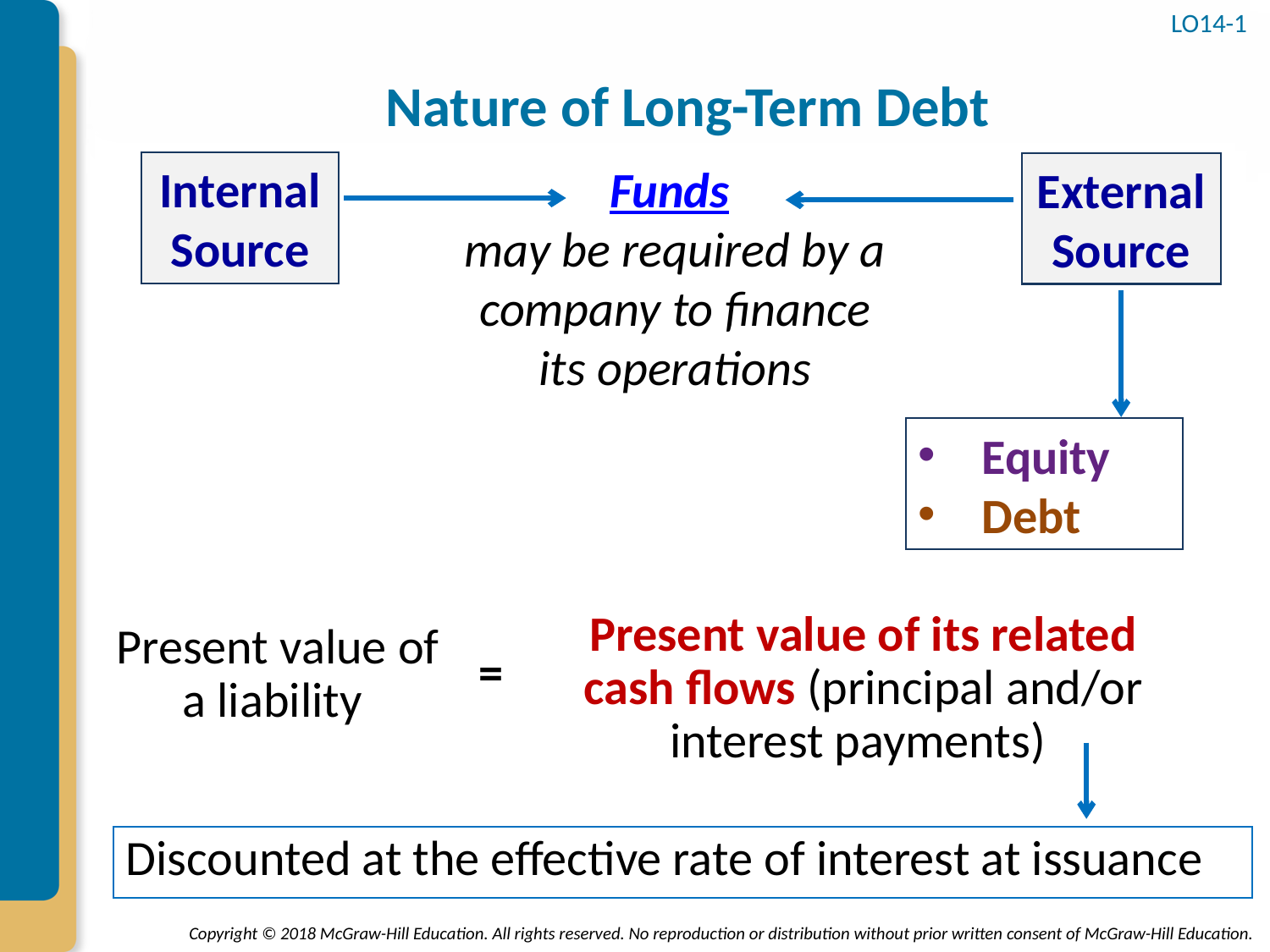

# Nature of Long-Term Debt
LO14-1
Internal Source
Funds
may be required by a company to finance its operations
External Source
Equity
Debt
Present value of its related cash flows (principal and/or interest payments)
Present value of a liability
=
Discounted at the effective rate of interest at issuance